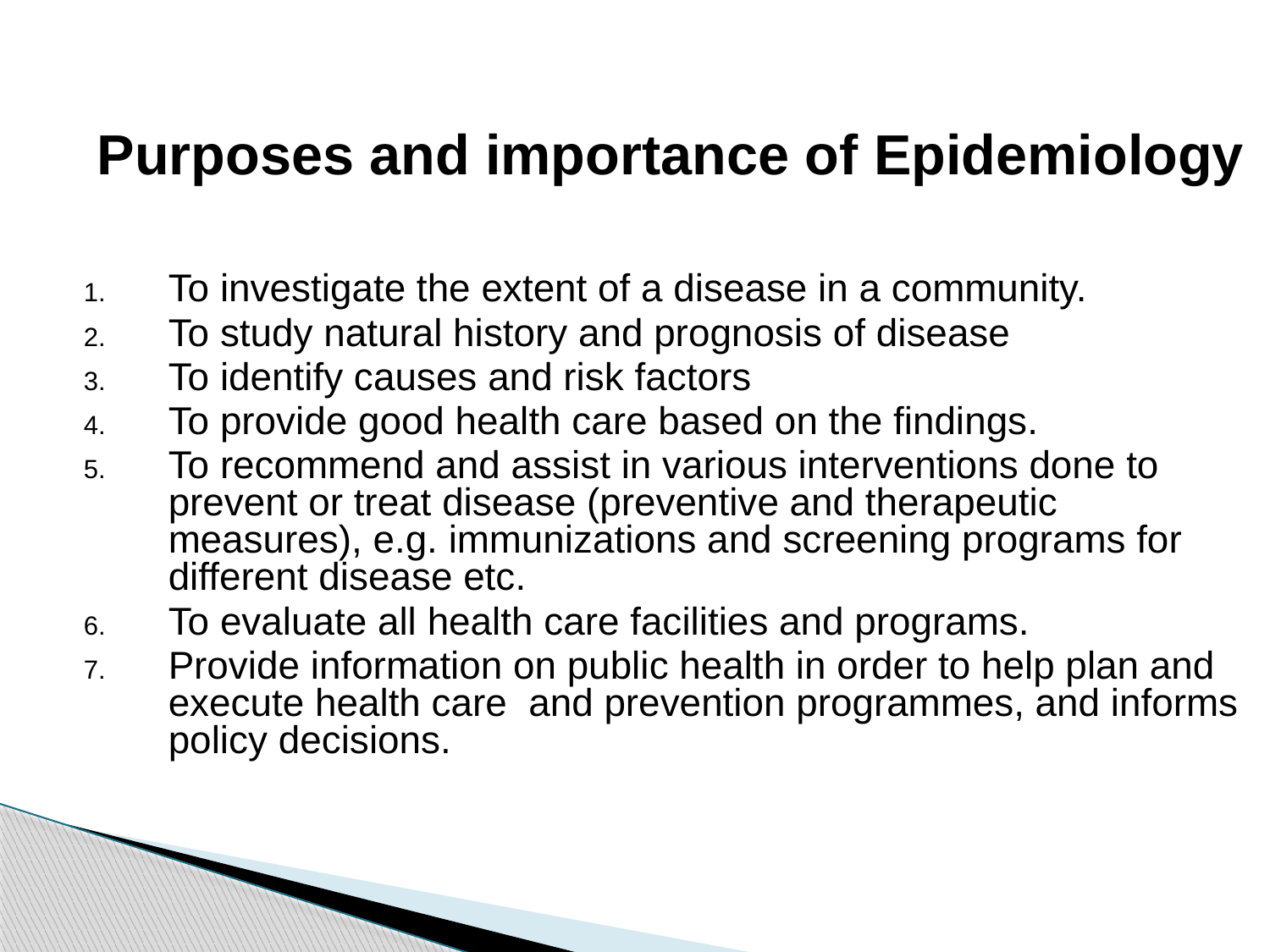

Purposes and importance of Epidemiology
To investigate the extent of a disease in a community.
To study natural history and prognosis of disease
To identify causes and risk factors
To provide good health care based on the findings.
To recommend and assist in various interventions done to prevent or treat disease (preventive and therapeutic measures), e.g. immunizations and screening programs for different disease etc.
To evaluate all health care facilities and programs.
Provide information on public health in order to help plan and execute health care  and prevention programmes, and informs policy decisions.